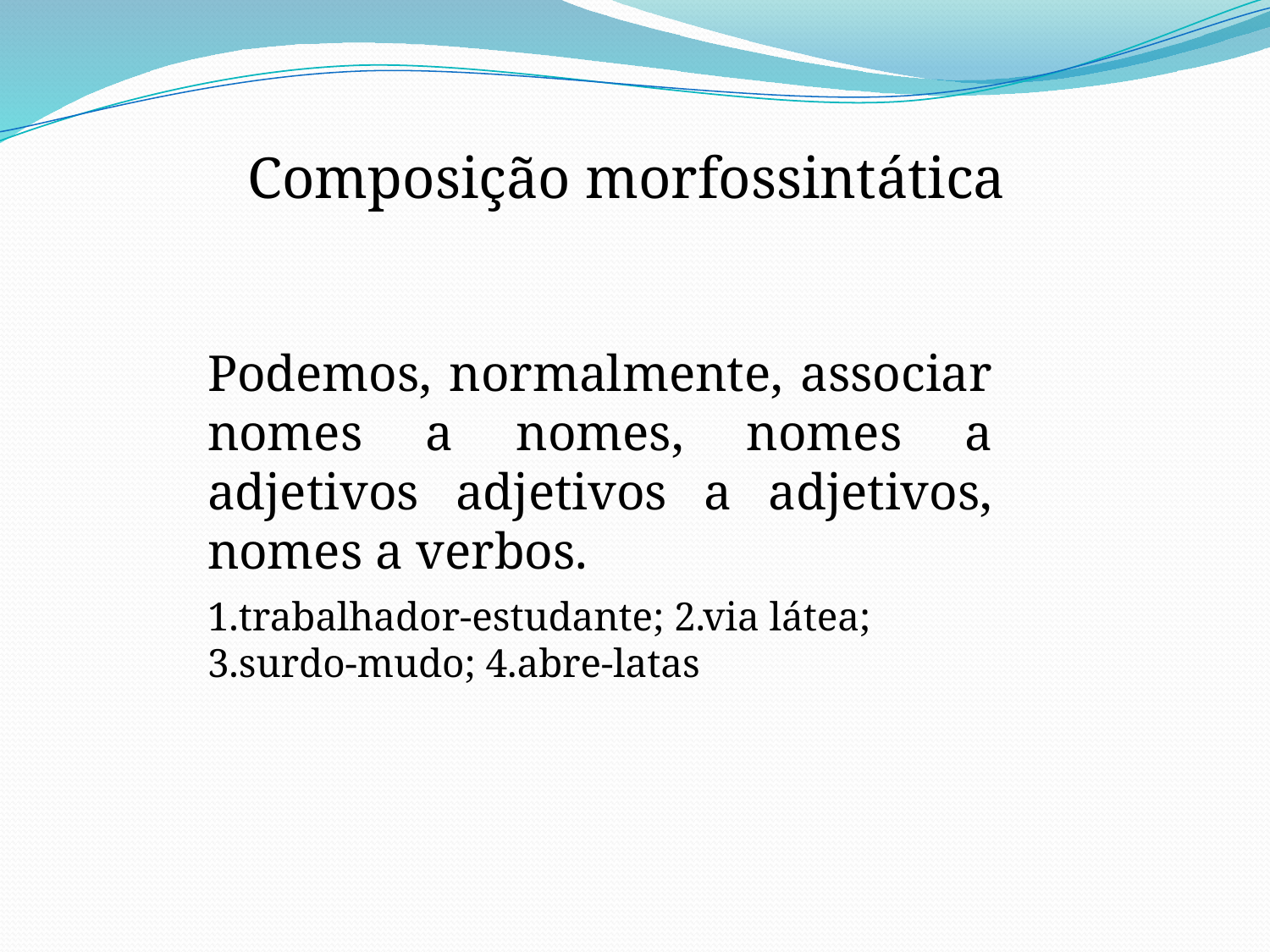

Composição morfossintática
Podemos, normalmente, associar nomes a nomes, nomes a adjetivos adjetivos a adjetivos, nomes a verbos.
1.trabalhador-estudante; 2.via látea; 3.surdo-mudo; 4.abre-latas